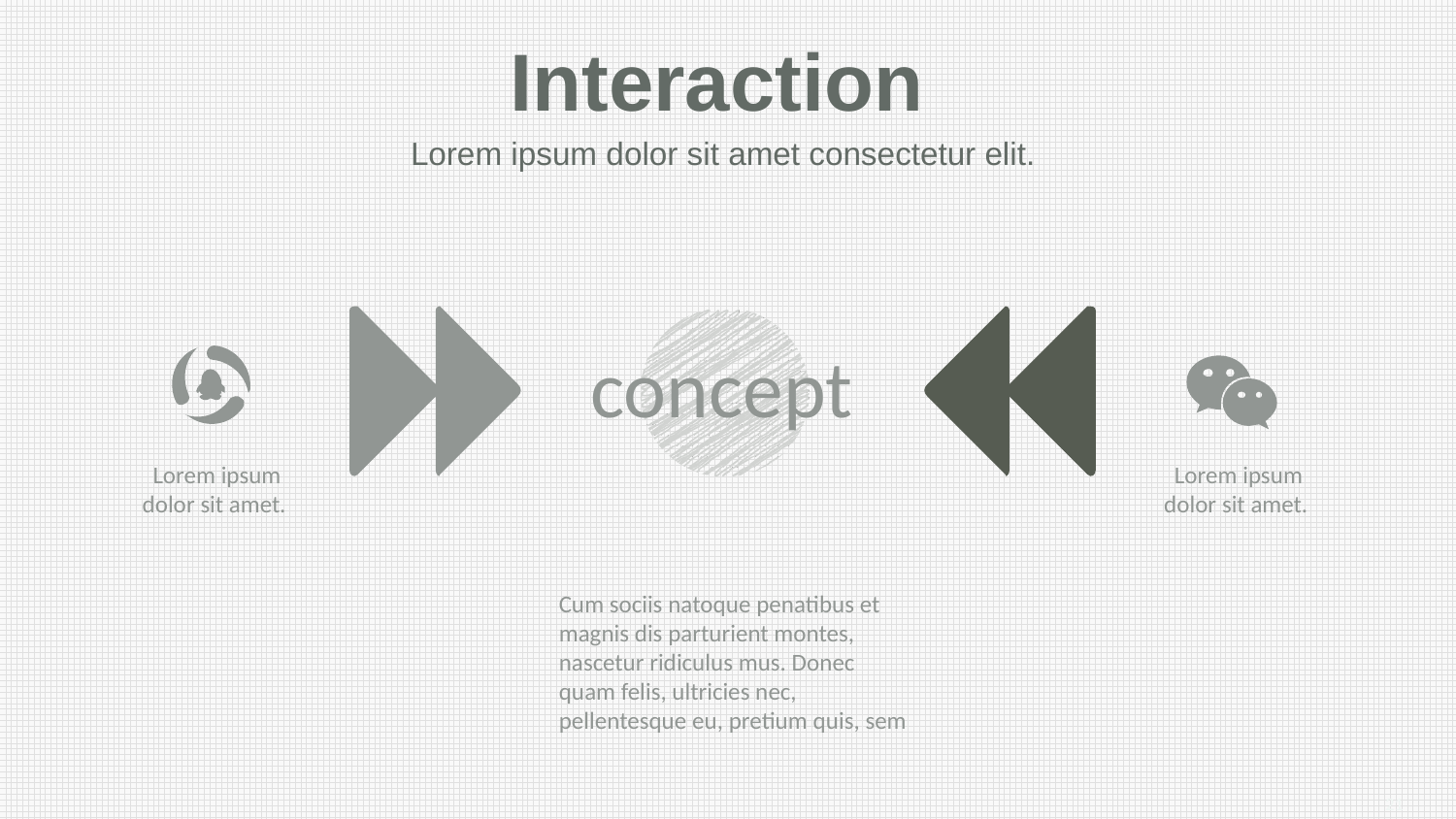

Interaction
Lorem ipsum dolor sit amet consectetur elit.

concept

Lorem ipsum dolor sit amet.
Lorem ipsum dolor sit amet.
Cum sociis natoque penatibus et magnis dis parturient montes, nascetur ridiculus mus. Donec quam felis, ultricies nec, pellentesque eu, pretium quis, sem